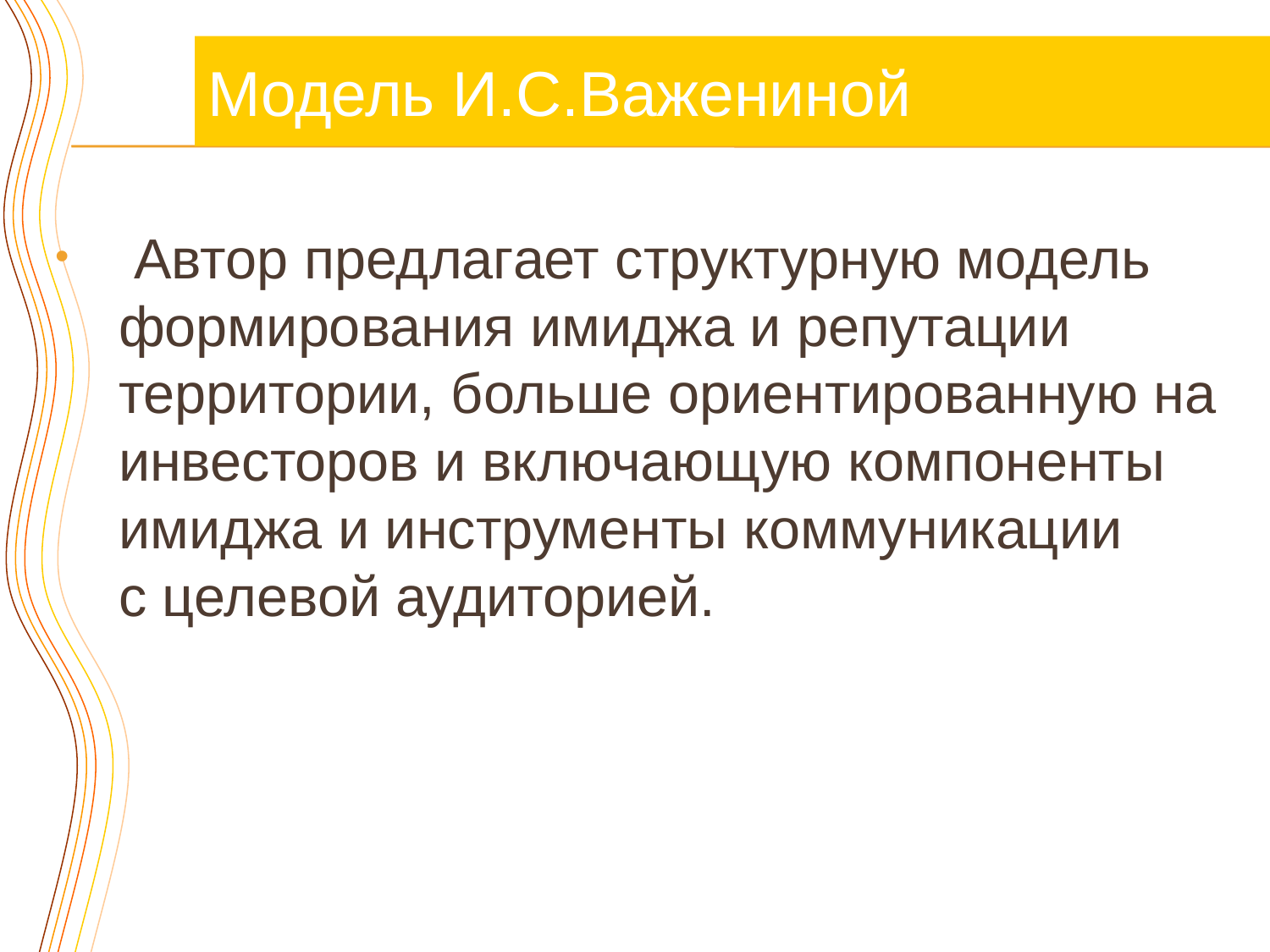

Модель И.С.Важениной
 Автор предлагает структурную модель формирования имиджа и репутации территории, больше ориентированную на инвесторов и включающую компоненты имиджа и инструменты коммуникации с целевой аудиторией.